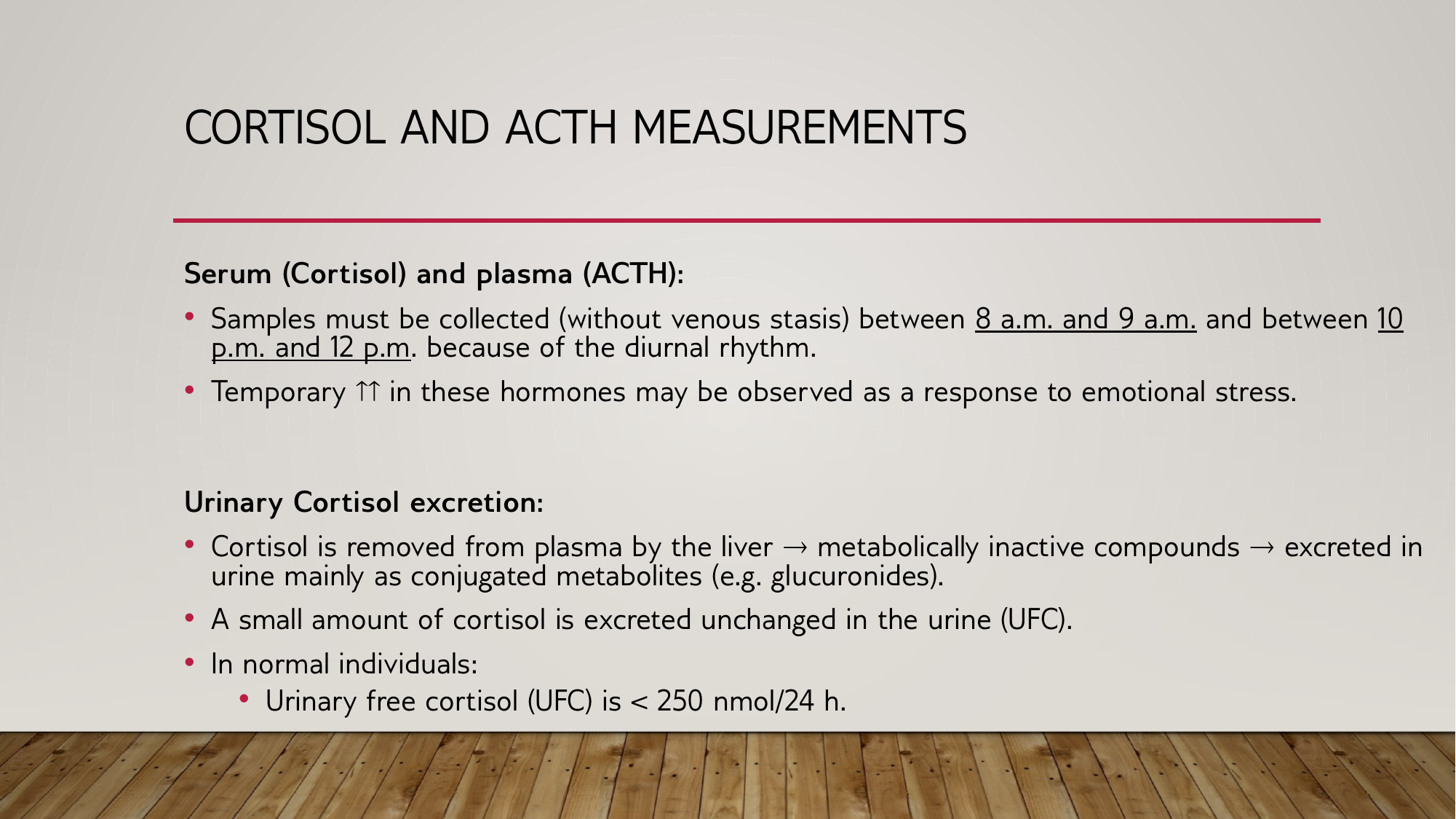

# Cortisol and ACTH measurements
Serum (Cortisol) and plasma (ACTH):
Samples must be collected (without venous stasis) between 8 a.m. and 9 a.m. and between 10 p.m. and 12 p.m. because of the diurnal rhythm.
Temporary ↑↑ in these hormones may be observed as a response to emotional stress.

Urinary Cortisol excretion:
Cortisol is removed from plasma by the liver → metabolically inactive compounds → excreted in urine mainly as conjugated metabolites (e.g. glucuronides).
A small amount of cortisol is excreted unchanged in the urine (UFC).
In normal individuals:
Urinary free cortisol (UFC) is < 250 nmol/24 h.